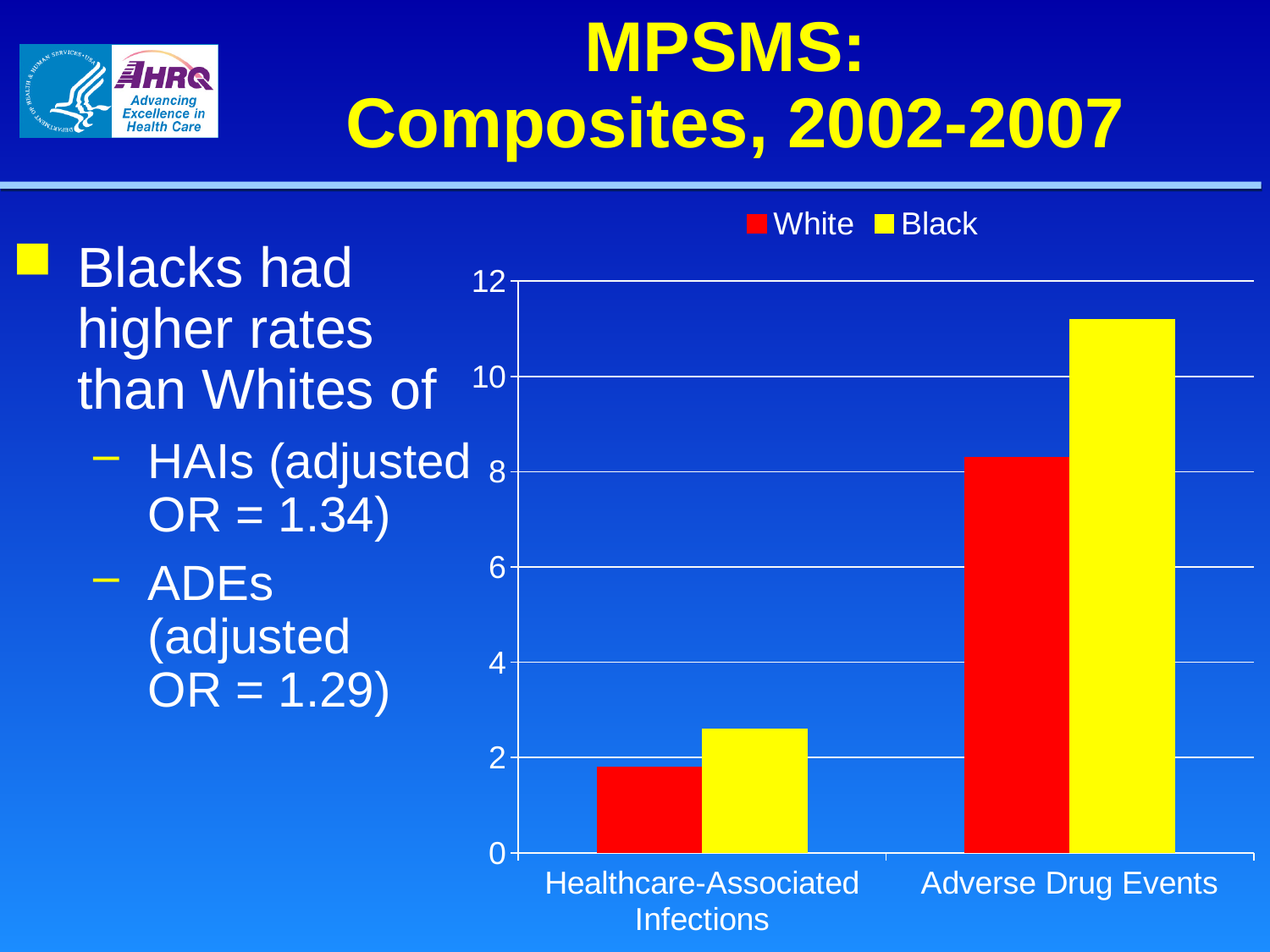

# MPSMS: Composites, 2002-2007

### Chart

| Category | White | Black |
|---|---|---|
| Healthcare-Associated Infections | 1.8 | 2.6 |
| Adverse Drug Events | 8.3 | 11.2 |
Blacks had higher rates than Whites of
HAIs (adjusted OR = 1.34)
ADEs (adjusted    OR = 1.29)